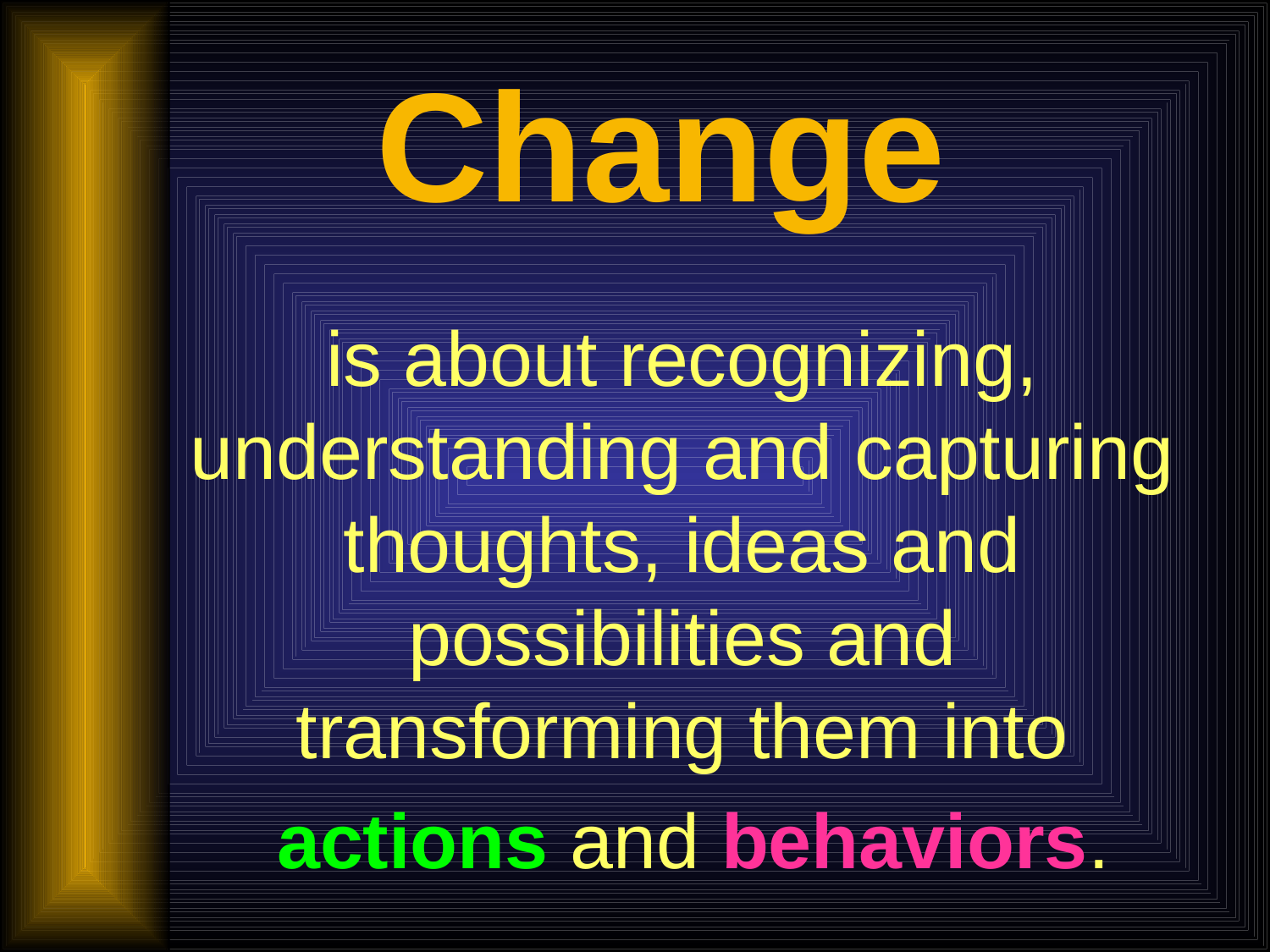

Change

is about recognizing, understanding and capturing thoughts, ideas and possibilities and transforming them into

 actions and behaviors.